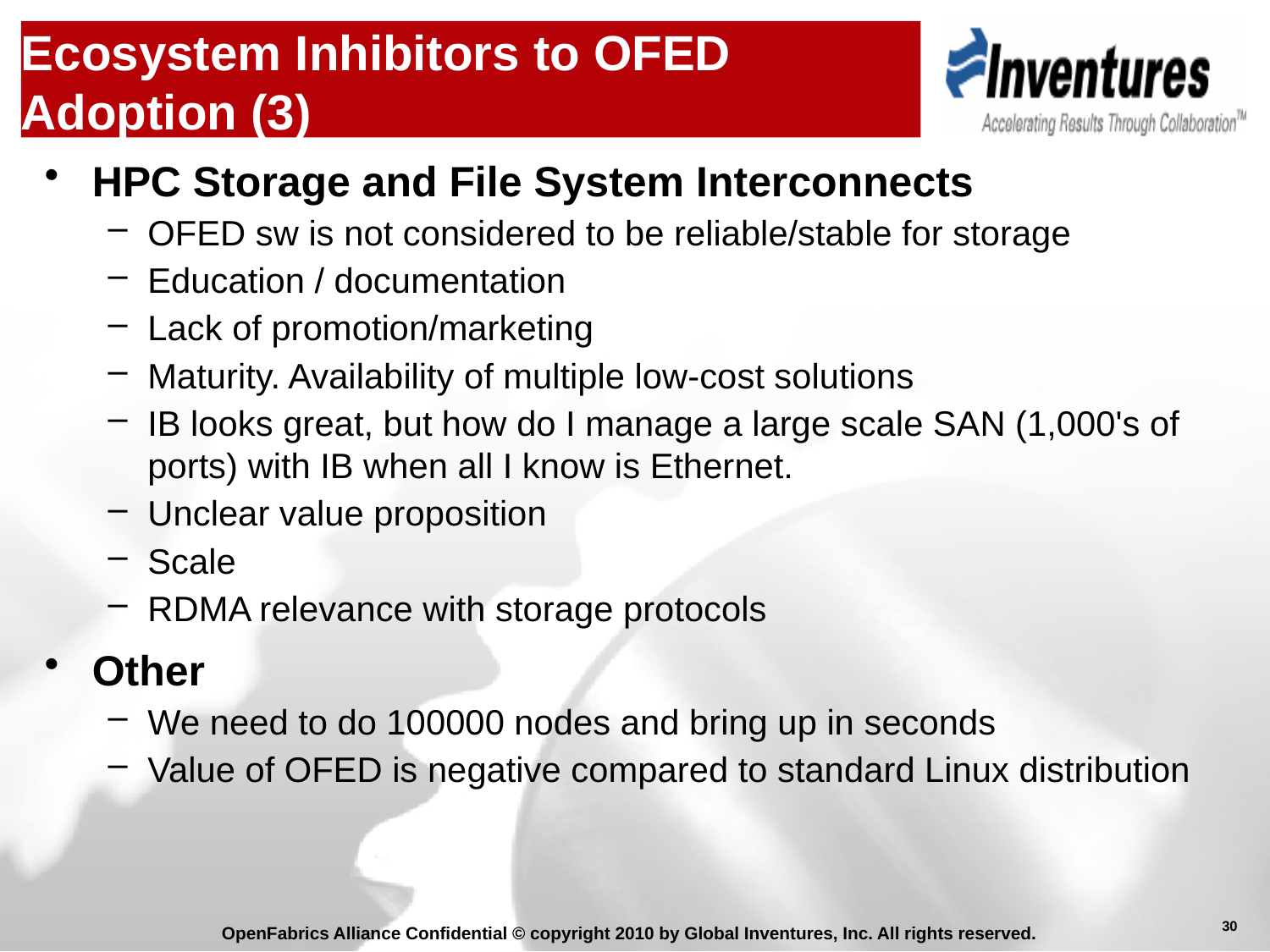

# Ecosystem Inhibitors to OFED Adoption (3)
HPC Storage and File System Interconnects
OFED sw is not considered to be reliable/stable for storage
Education / documentation
Lack of promotion/marketing
Maturity. Availability of multiple low-cost solutions
IB looks great, but how do I manage a large scale SAN (1,000's of ports) with IB when all I know is Ethernet.
Unclear value proposition
Scale
RDMA relevance with storage protocols
Other
We need to do 100000 nodes and bring up in seconds
Value of OFED is negative compared to standard Linux distribution